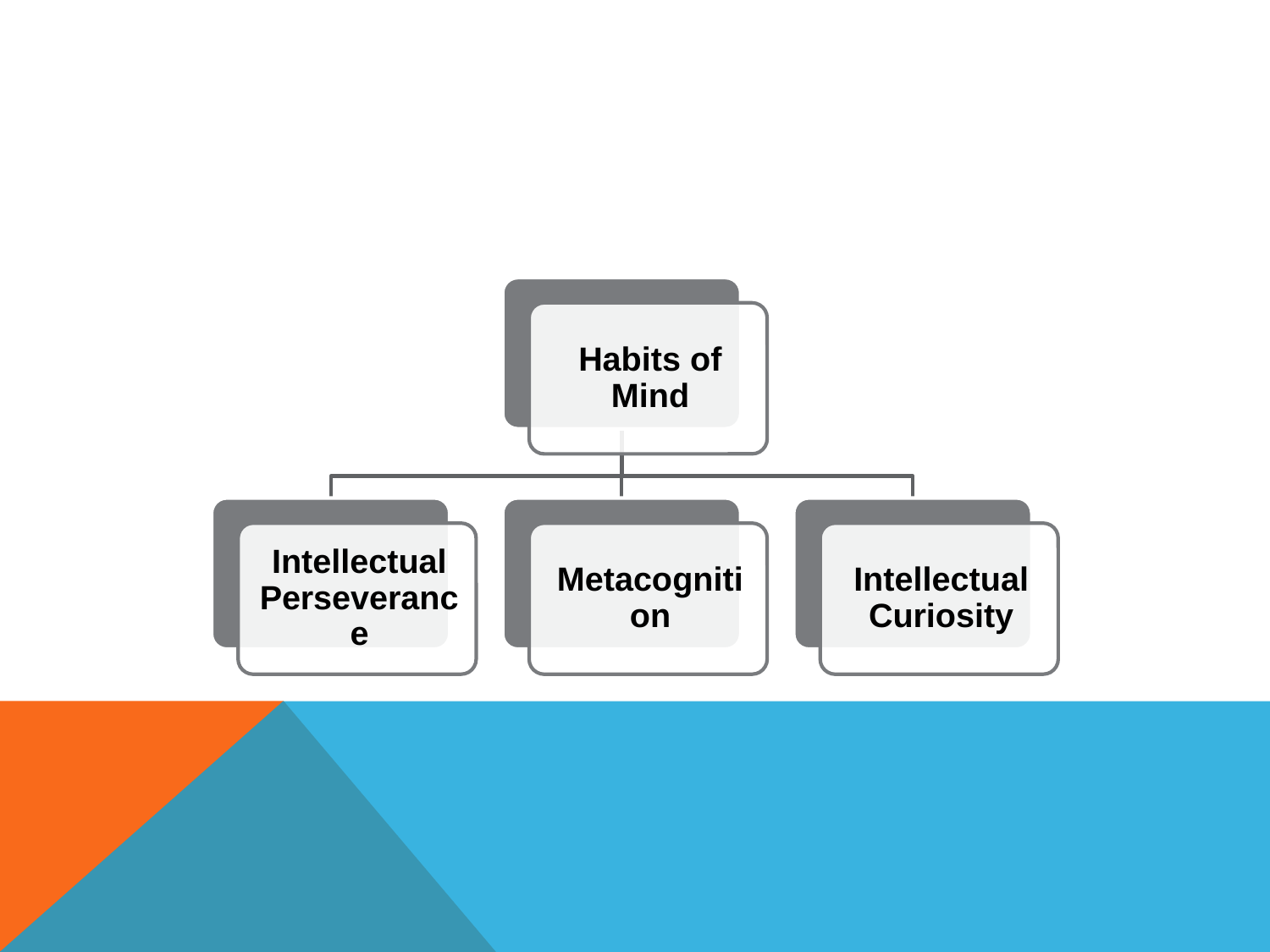

Habits of Mind
Intellectual Perseverance
Metacognition
Intellectual Curiosity